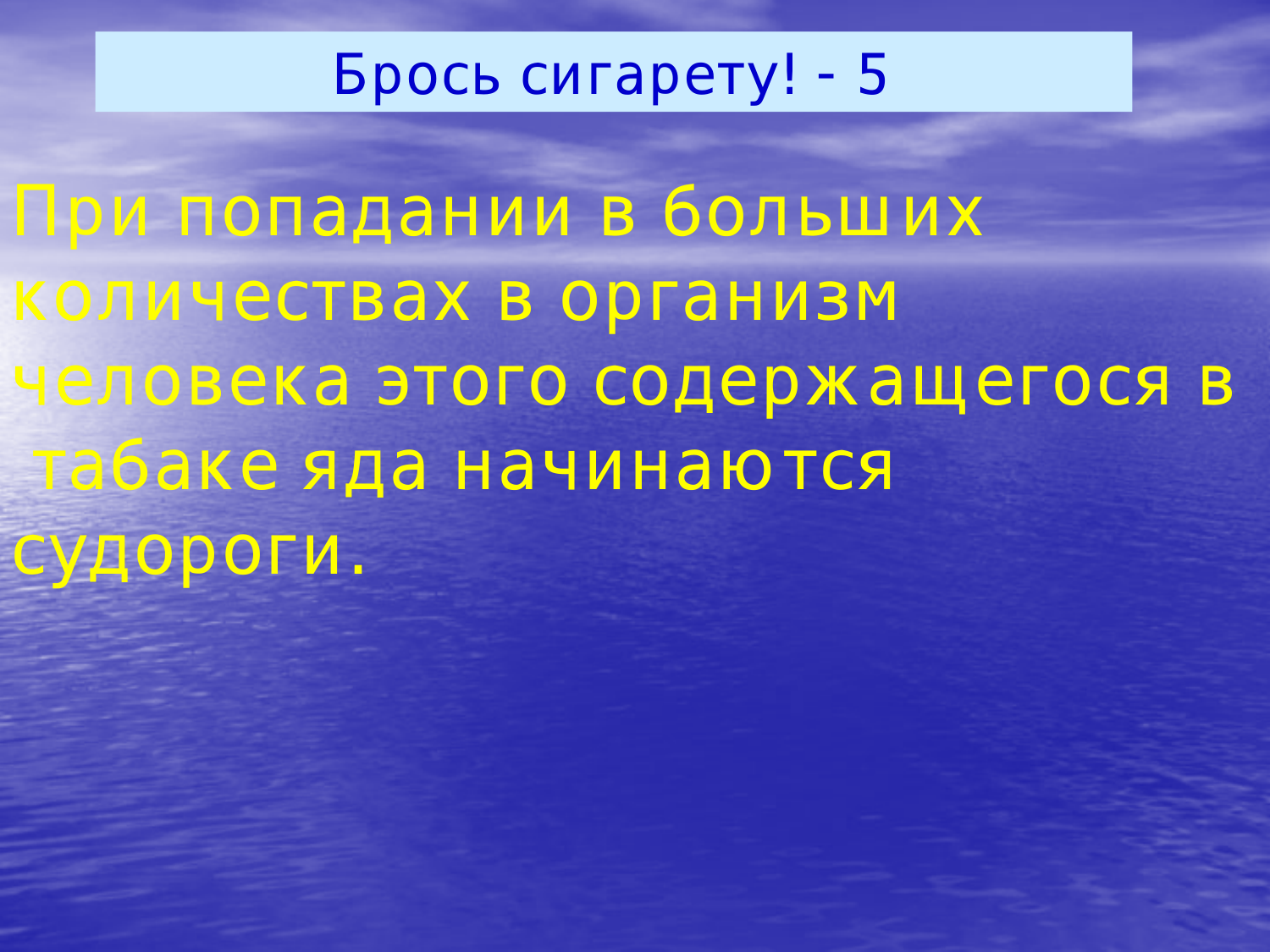

Брось сигарету! - 5
При попадании в больших
количествах в организм
человека этого содержащегося в
 табаке яда начинаются
судороги.